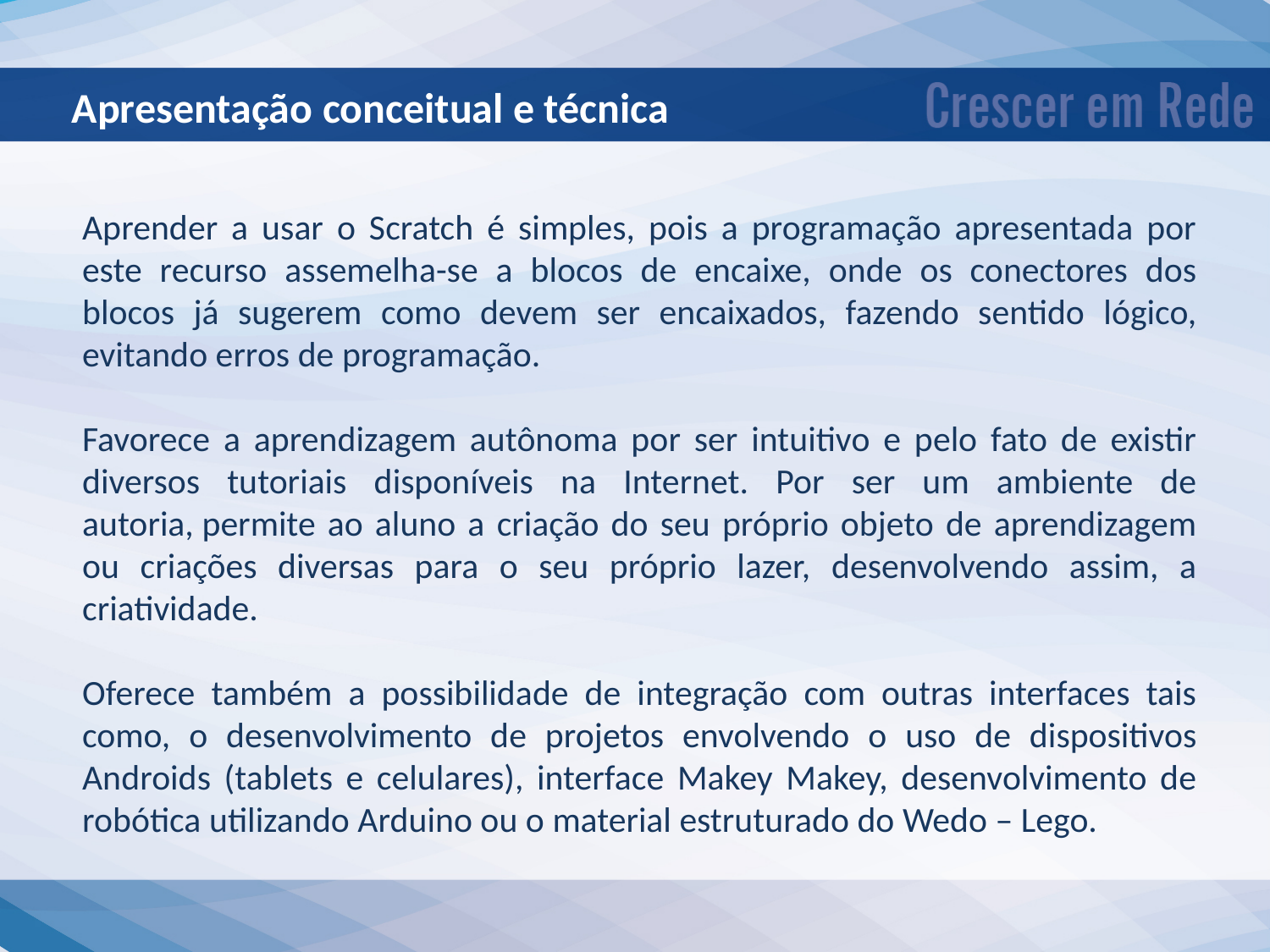

Apresentação conceitual e técnica
Aprender a usar o Scratch é simples, pois a programação apresentada por este recurso assemelha-se a blocos de encaixe, onde os conectores dos blocos já sugerem como devem ser encaixados, fazendo sentido lógico, evitando erros de programação.

Favorece a aprendizagem autônoma por ser intuitivo e pelo fato de existir diversos tutoriais disponíveis na Internet. Por ser um ambiente de autoria, permite ao aluno a criação do seu próprio objeto de aprendizagem ou criações diversas para o seu próprio lazer, desenvolvendo assim, a criatividade.

Oferece também a possibilidade de integração com outras interfaces tais como, o desenvolvimento de projetos envolvendo o uso de dispositivos Androids (tablets e celulares), interface Makey Makey, desenvolvimento de robótica utilizando Arduino ou o material estruturado do Wedo – Lego.